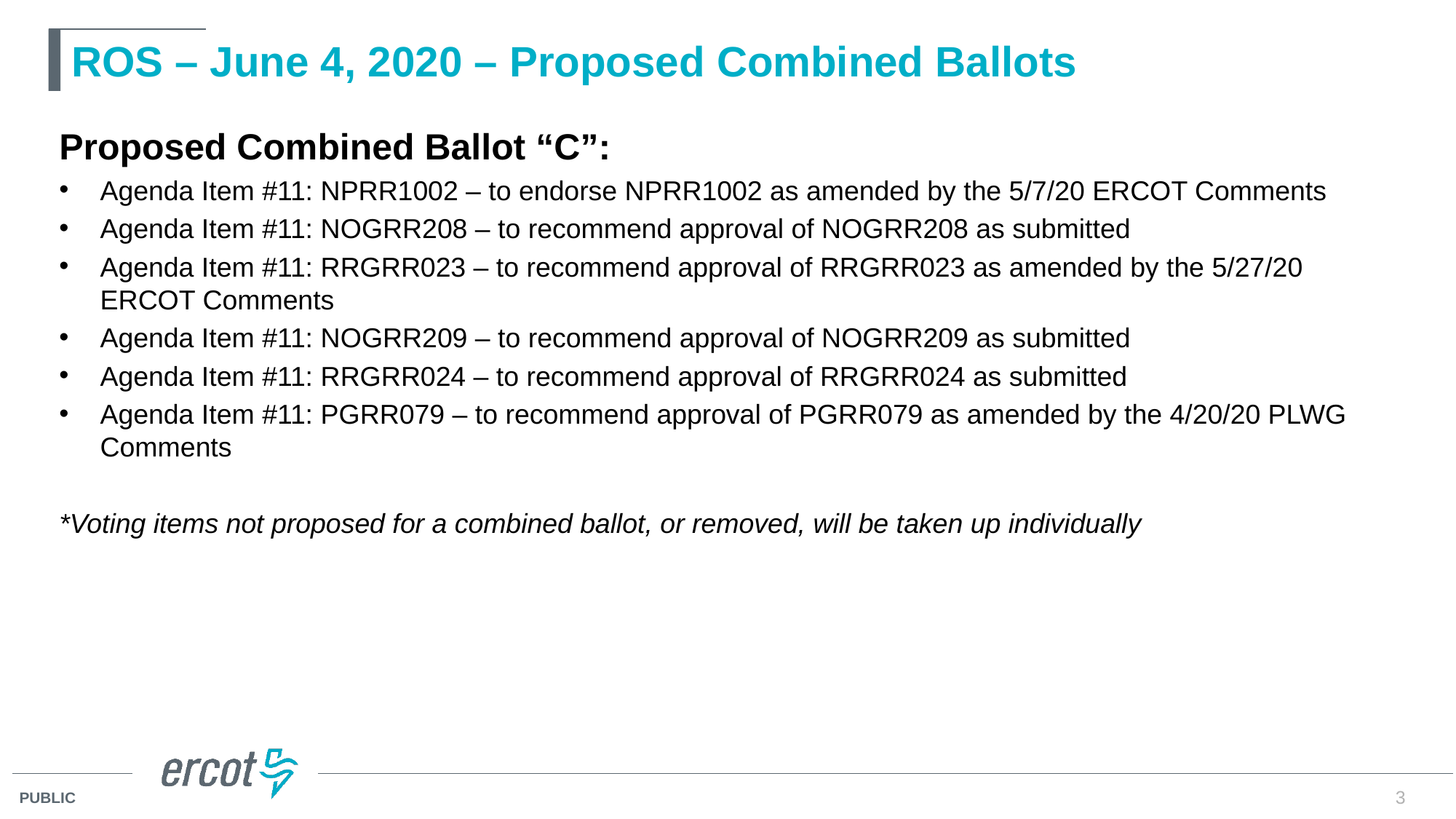

# ROS – June 4, 2020 – Proposed Combined Ballots
Proposed Combined Ballot “C”:
Agenda Item #11: NPRR1002 – to endorse NPRR1002 as amended by the 5/7/20 ERCOT Comments
Agenda Item #11: NOGRR208 – to recommend approval of NOGRR208 as submitted
Agenda Item #11: RRGRR023 – to recommend approval of RRGRR023 as amended by the 5/27/20 ERCOT Comments
Agenda Item #11: NOGRR209 – to recommend approval of NOGRR209 as submitted
Agenda Item #11: RRGRR024 – to recommend approval of RRGRR024 as submitted
Agenda Item #11: PGRR079 – to recommend approval of PGRR079 as amended by the 4/20/20 PLWG Comments

*Voting items not proposed for a combined ballot, or removed, will be taken up individually

3